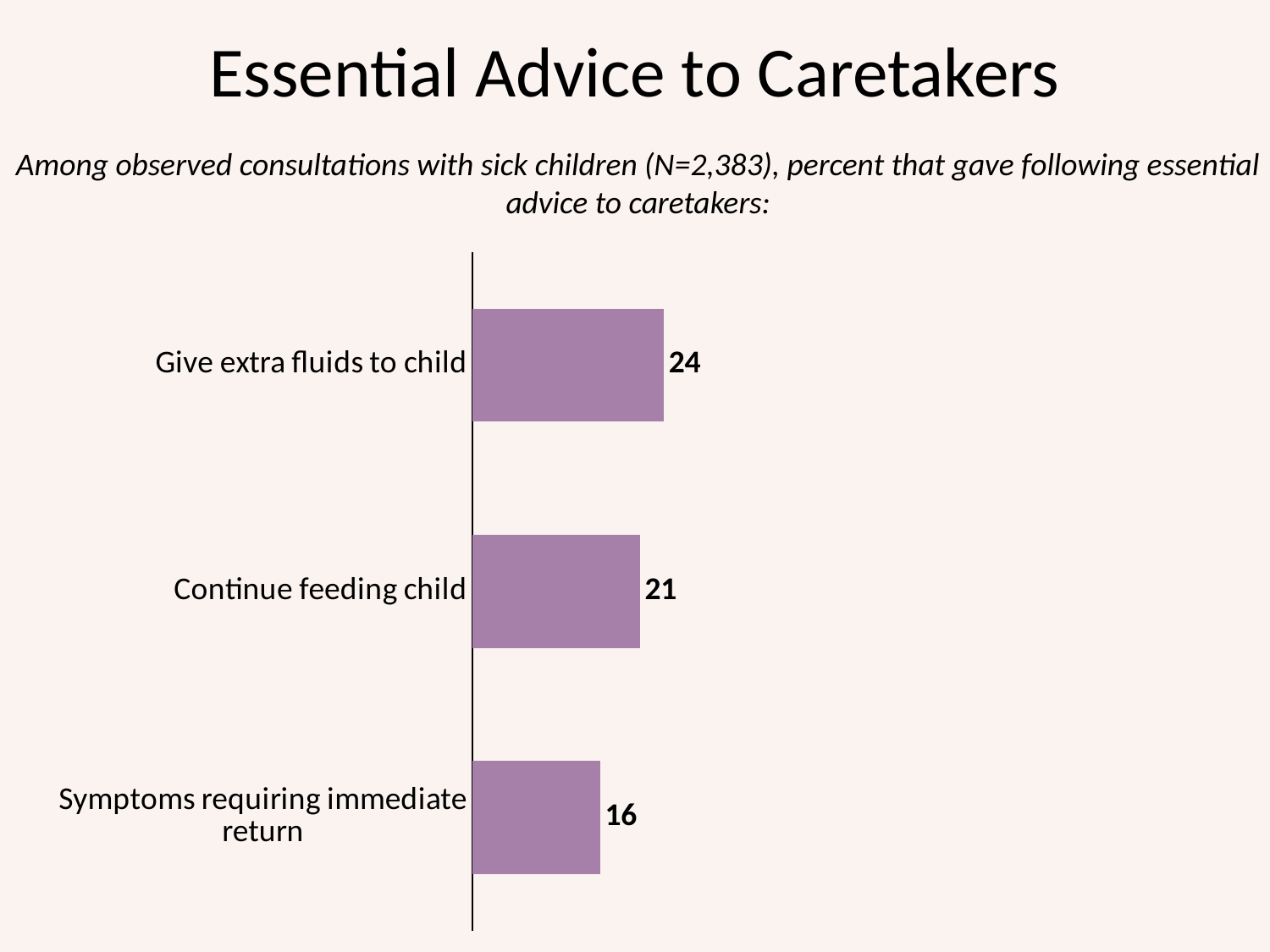

# Essential Advice to Caretakers
Among observed consultations with sick children (N=2,383), percent that gave following essential advice to caretakers:

### Chart

| Category | Series 1 |
|---|---|
| Symptoms requiring immediate return | 16.0 |
| Continue feeding child | 21.0 |
| Give extra fluids to child | 24.0 |